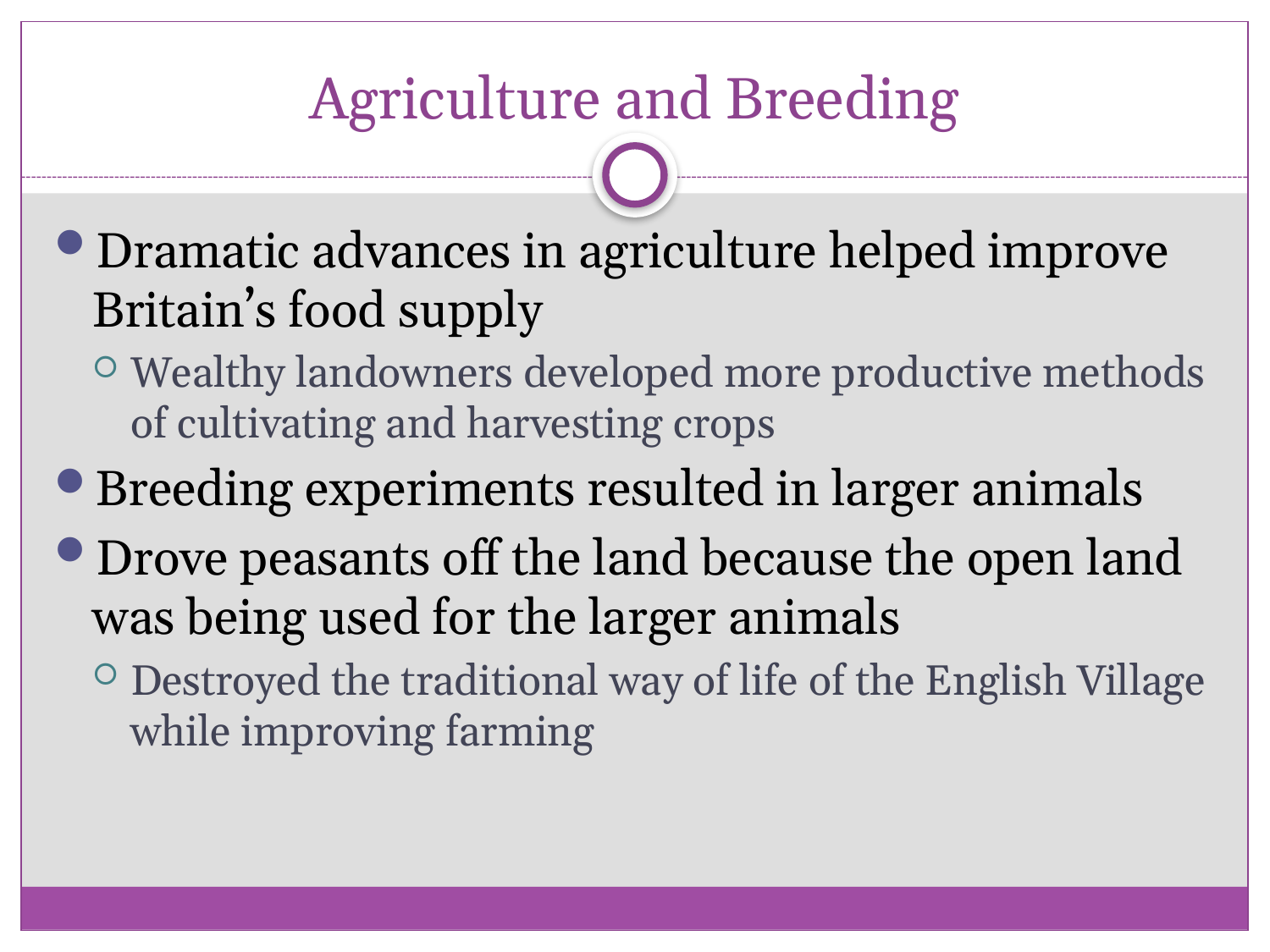

# Agriculture and Breeding
Dramatic advances in agriculture helped improve Britain’s food supply
Wealthy landowners developed more productive methods of cultivating and harvesting crops
Breeding experiments resulted in larger animals
Drove peasants off the land because the open land was being used for the larger animals
Destroyed the traditional way of life of the English Village while improving farming